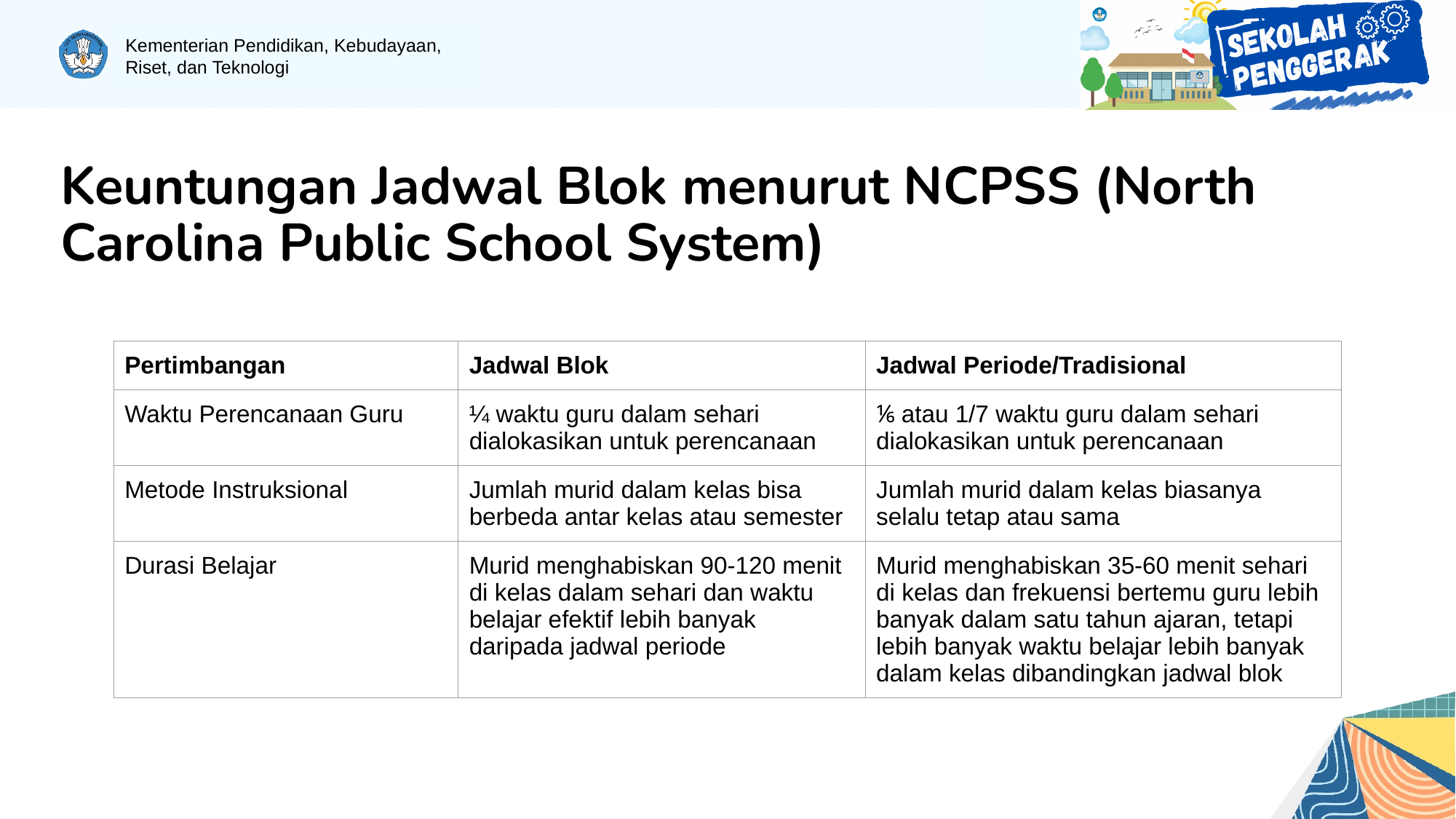

# Keuntungan Jadwal Blok menurut NCPSS (North Carolina Public School System)
| Pertimbangan | Jadwal Blok | Jadwal Periode/Tradisional |
| --- | --- | --- |
| Waktu Perencanaan Guru | ¼ waktu guru dalam sehari dialokasikan untuk perencanaan | ⅙ atau 1/7 waktu guru dalam sehari dialokasikan untuk perencanaan |
| Metode Instruksional | Jumlah murid dalam kelas bisa berbeda antar kelas atau semester | Jumlah murid dalam kelas biasanya selalu tetap atau sama |
| Durasi Belajar | Murid menghabiskan 90-120 menit di kelas dalam sehari dan waktu belajar efektif lebih banyak daripada jadwal periode | Murid menghabiskan 35-60 menit sehari di kelas dan frekuensi bertemu guru lebih banyak dalam satu tahun ajaran, tetapi lebih banyak waktu belajar lebih banyak dalam kelas dibandingkan jadwal blok |